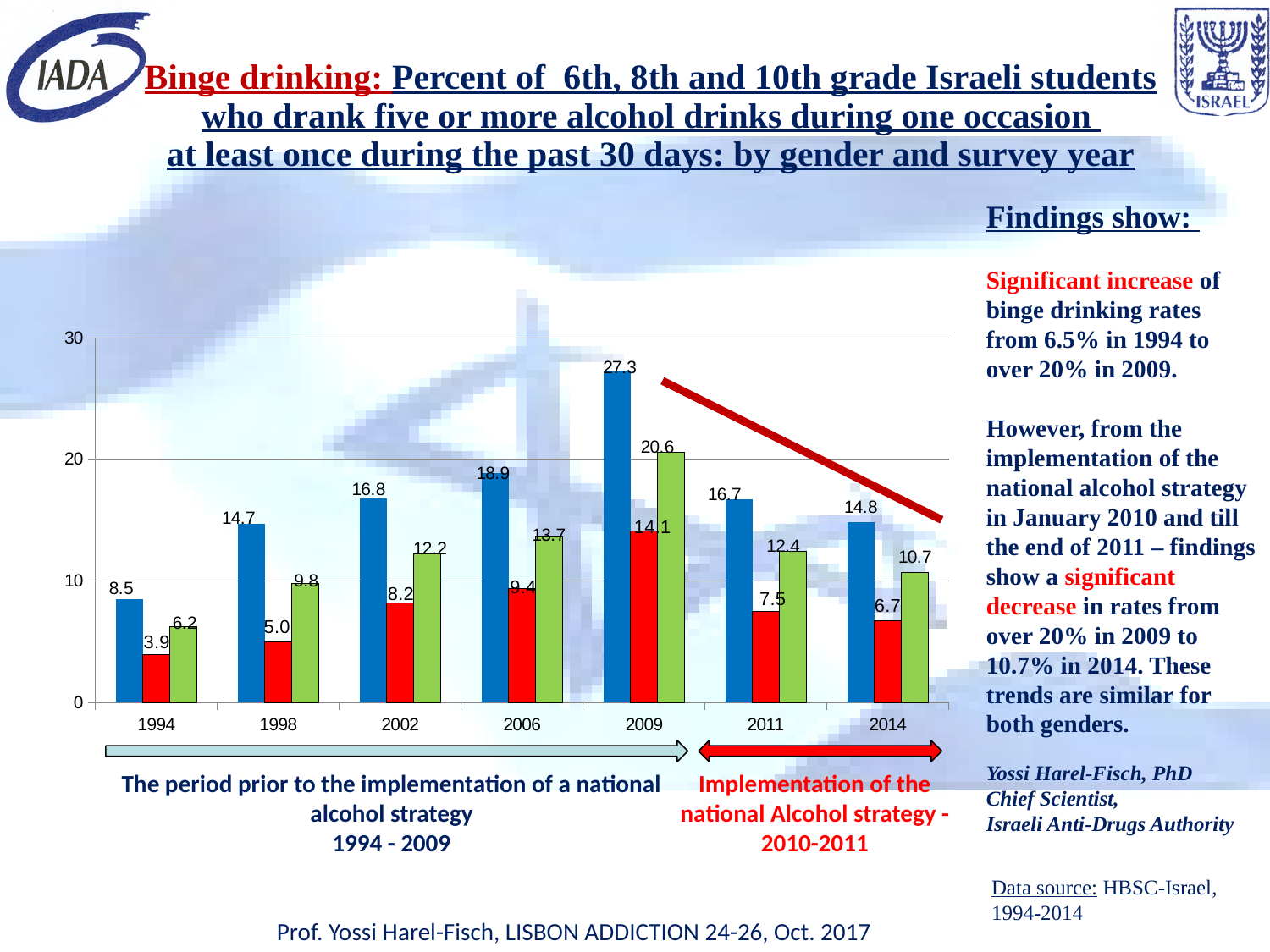

# Binge drinking: Percent of  6th, 8th and 10th grade Israeli students who drank five or more alcohol drinks during one occasion at least once during the past 30 days: by gender and survey year
Findings show:

Significant increase of binge drinking rates from 6.5% in 1994 to over 20% in 2009.

However, from the  implementation of the national alcohol strategy in January 2010 and till the end of 2011 – findings show a significant decrease in rates from over 20% in 2009 to 10.7% in 2014. These trends are similar for both genders.

Yossi Harel-Fisch, PhD
Chief Scientist,
Israeli Anti-Drugs Authority

### Chart

| Category | בנים | בנות  | סה"כ  |
|---|---|---|---|
| 1994 | 8.5 | 3.9 | 6.2 |
| 1998 | 14.7 | 5.0 | 9.8 |
| 2002 | 16.8 | 8.200000000000001 | 12.2 |
| 2006 | 18.9 | 9.4 | 13.7 |
| 2009 | 27.3 | 14.1 | 20.6 |
| 2011 | 16.7 | 7.5 | 12.4 |
| 2014 | 14.8 | 6.7 | 10.7 |

The period prior to the implementation of a national alcohol strategy
1994 - 2009
Implementation of the national Alcohol strategy - 2010-2011
Data source: HBSC-Israel,
1994-2014
Prof. Yossi Harel-Fisch, LISBON ADDICTION 24-26, Oct. 2017